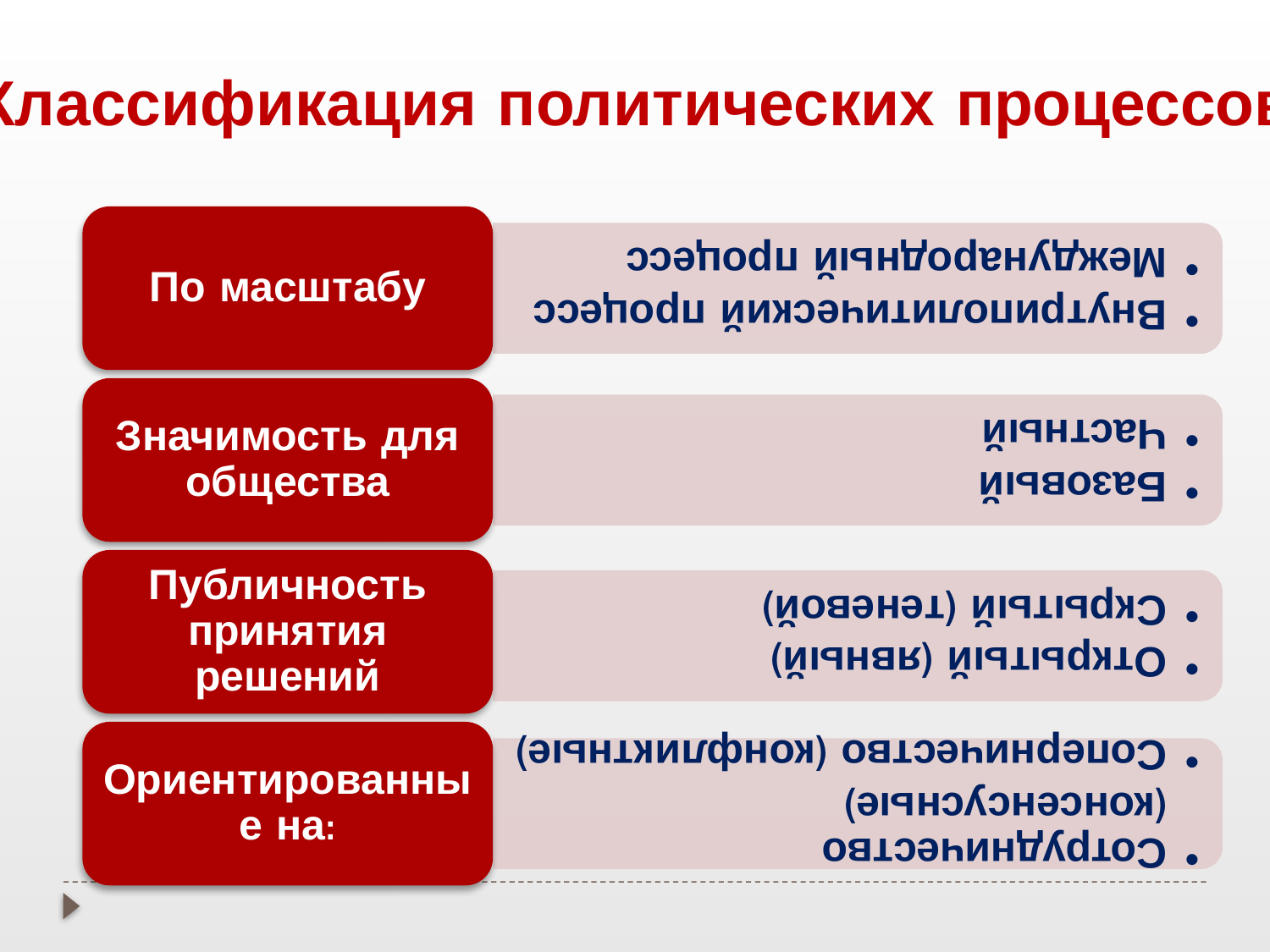

Классификация политических процессов
Внутриполитический процесс
Международный процесс
По масштабу
Базовый
Частный
Значимость для общества
Открытый (явный)
Скрытый (теневой)
Публичность принятия решений
Сотрудничество (консенсусные)
Соперничество (конфликтные)
Ориентированные на: